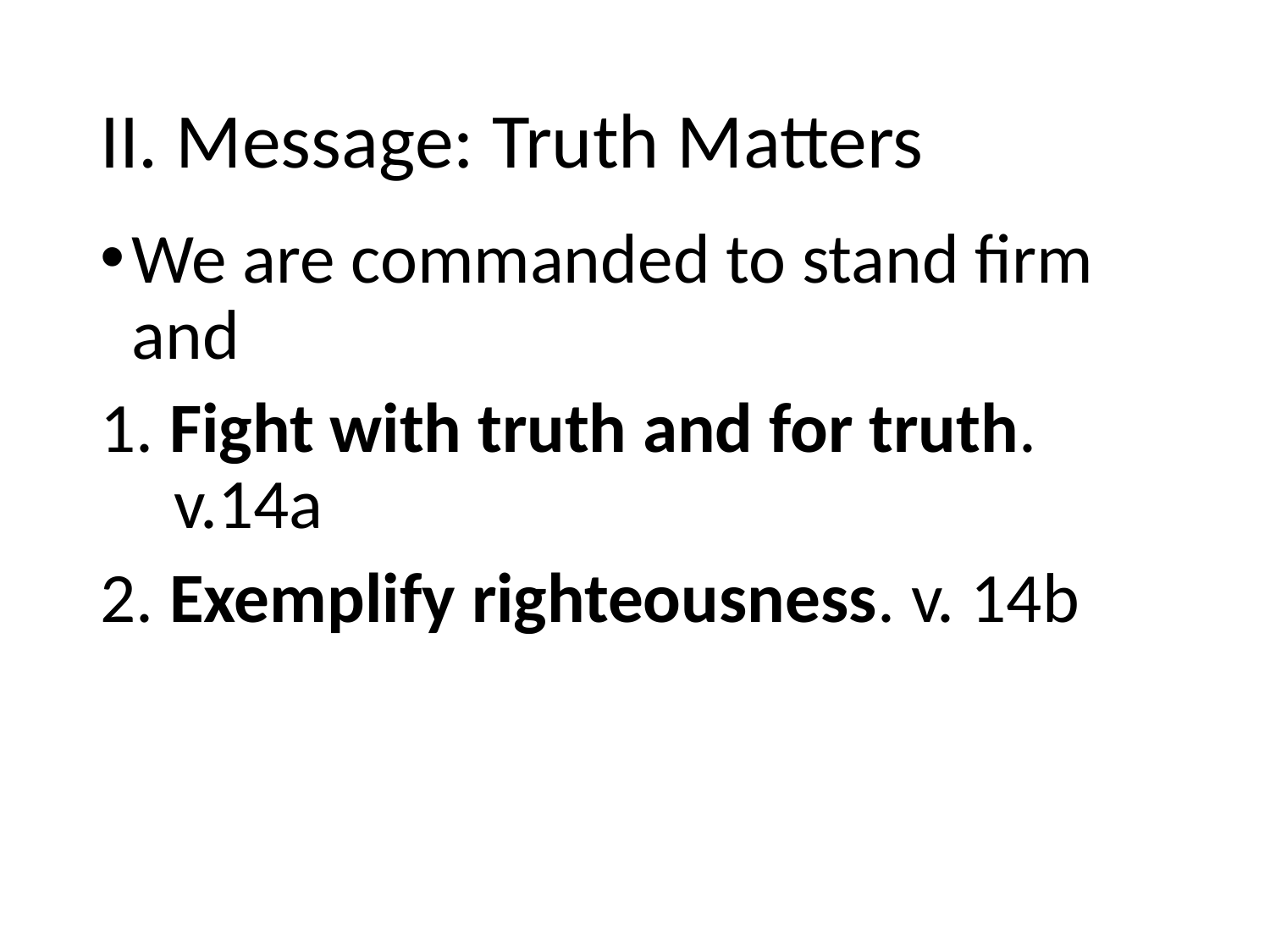

# II. Message: Truth Matters
We are commanded to stand firm and
1. Fight with truth and for truth. v.14a
2. Exemplify righteousness. v. 14b